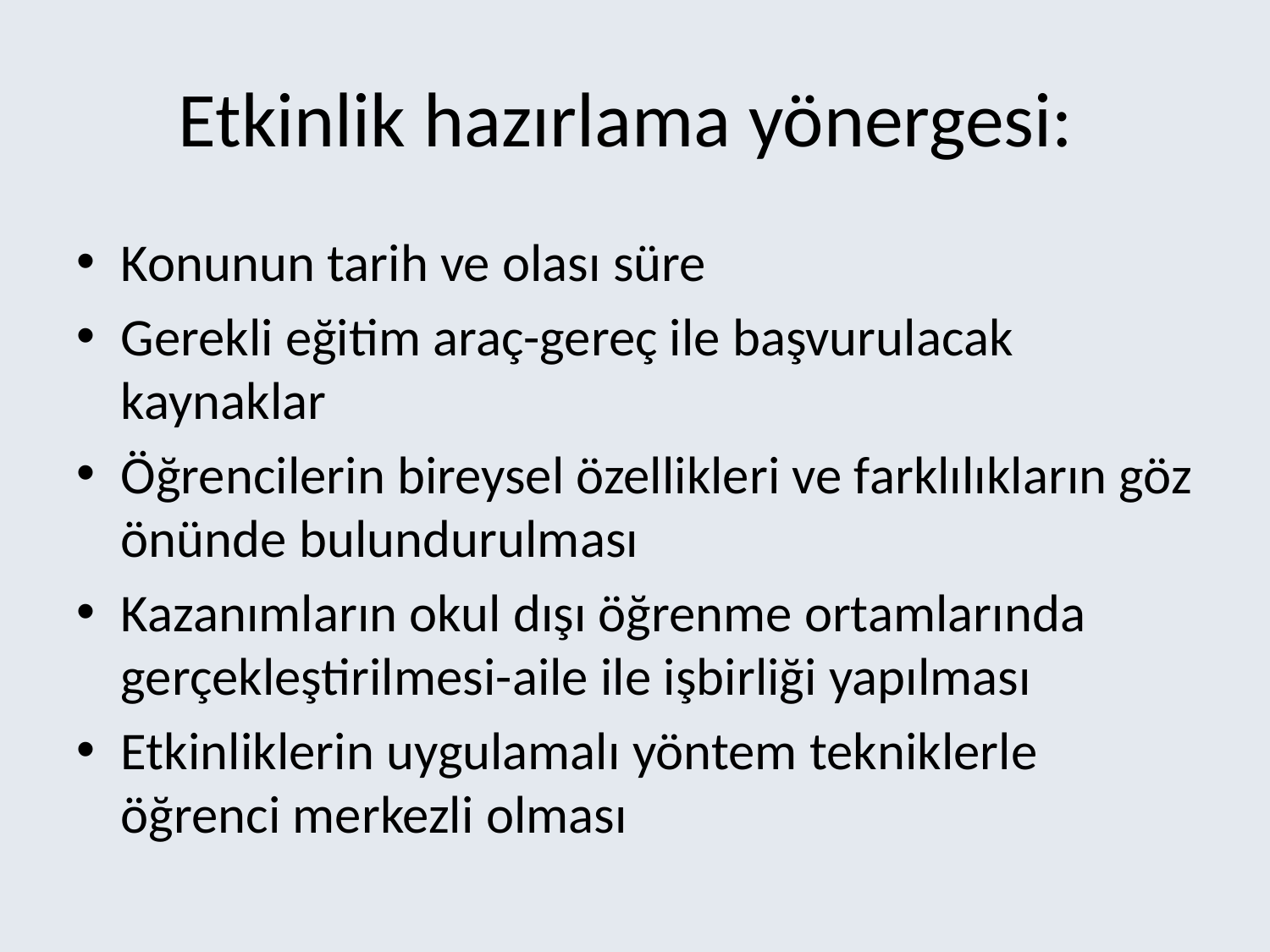

# Etkinlik hazırlama yönergesi:
Konunun tarih ve olası süre
Gerekli eğitim araç-gereç ile başvurulacak kaynaklar
Öğrencilerin bireysel özellikleri ve farklılıkların göz önünde bulundurulması
Kazanımların okul dışı öğrenme ortamlarında gerçekleştirilmesi-aile ile işbirliği yapılması
Etkinliklerin uygulamalı yöntem tekniklerle öğrenci merkezli olması